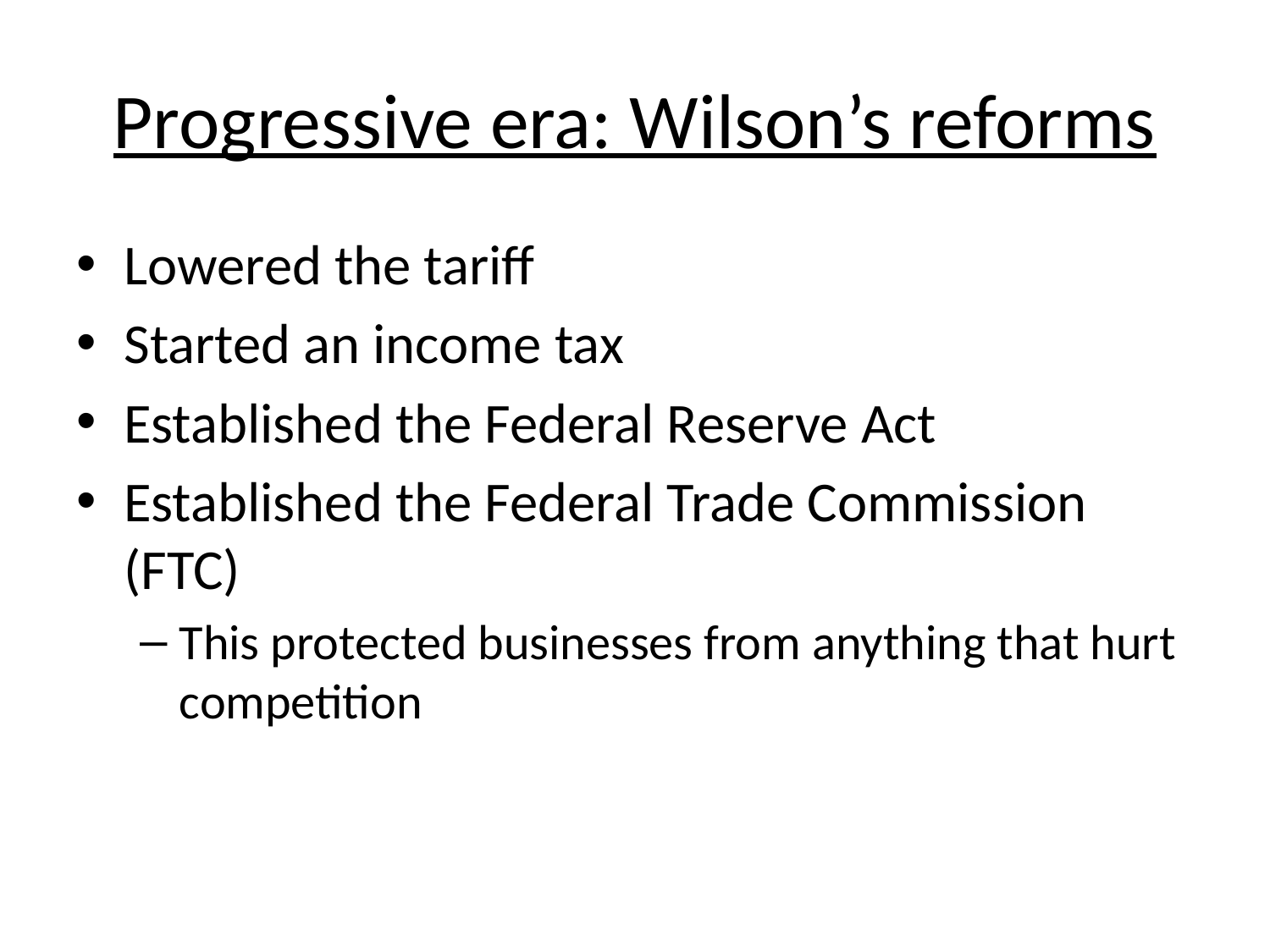

# Progressive era: Wilson’s reforms
Lowered the tariff
Started an income tax
Established the Federal Reserve Act
Established the Federal Trade Commission (FTC)
This protected businesses from anything that hurt competition